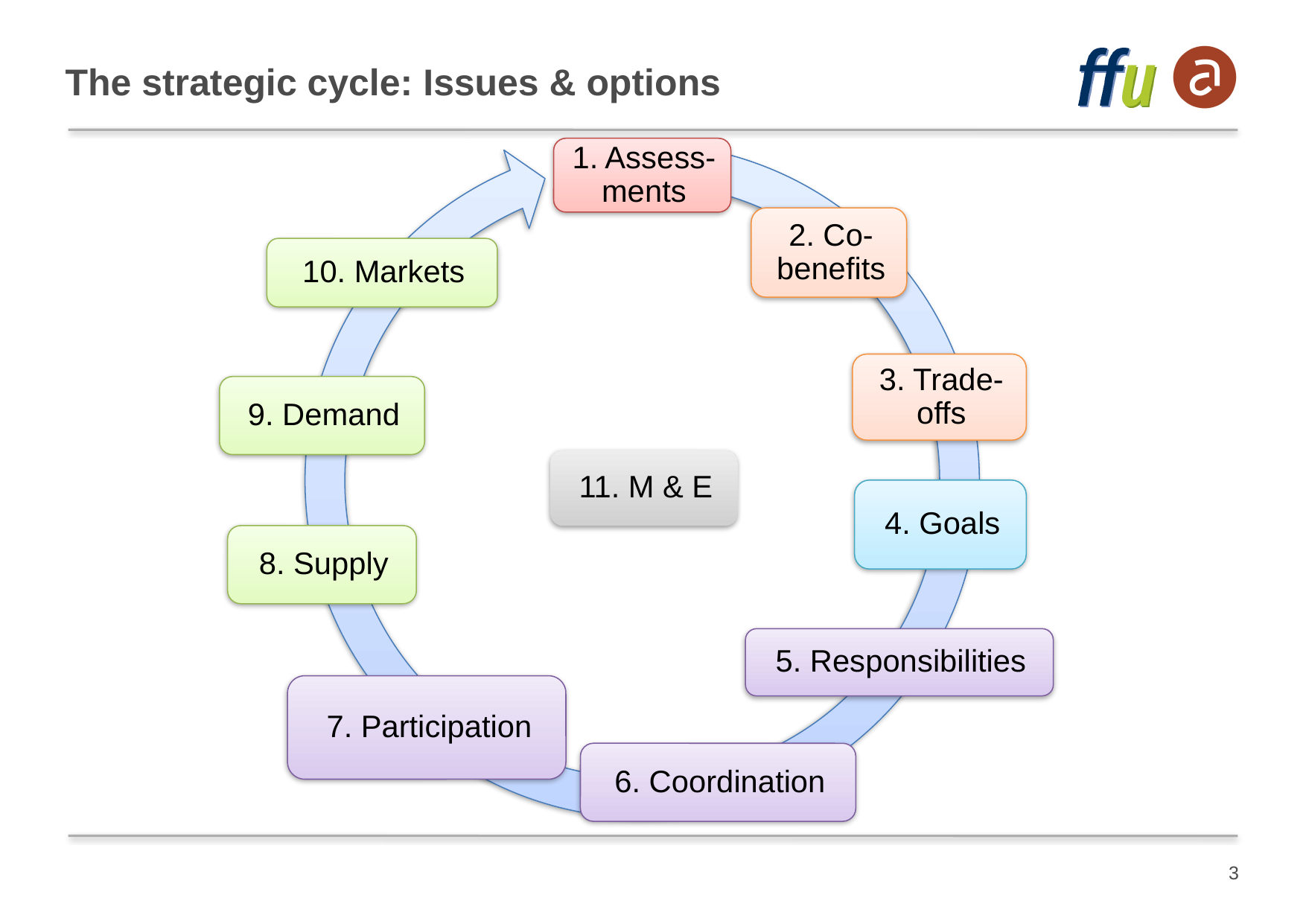

# The strategic cycle: Issues & options
1. Assess-ments
2. Co-benefits
3. Trade-offs
4. Goals
5. Responsibilities
6. Coordination
7. Participation
8. Supply
9. Demand
10. Markets
11. M & E